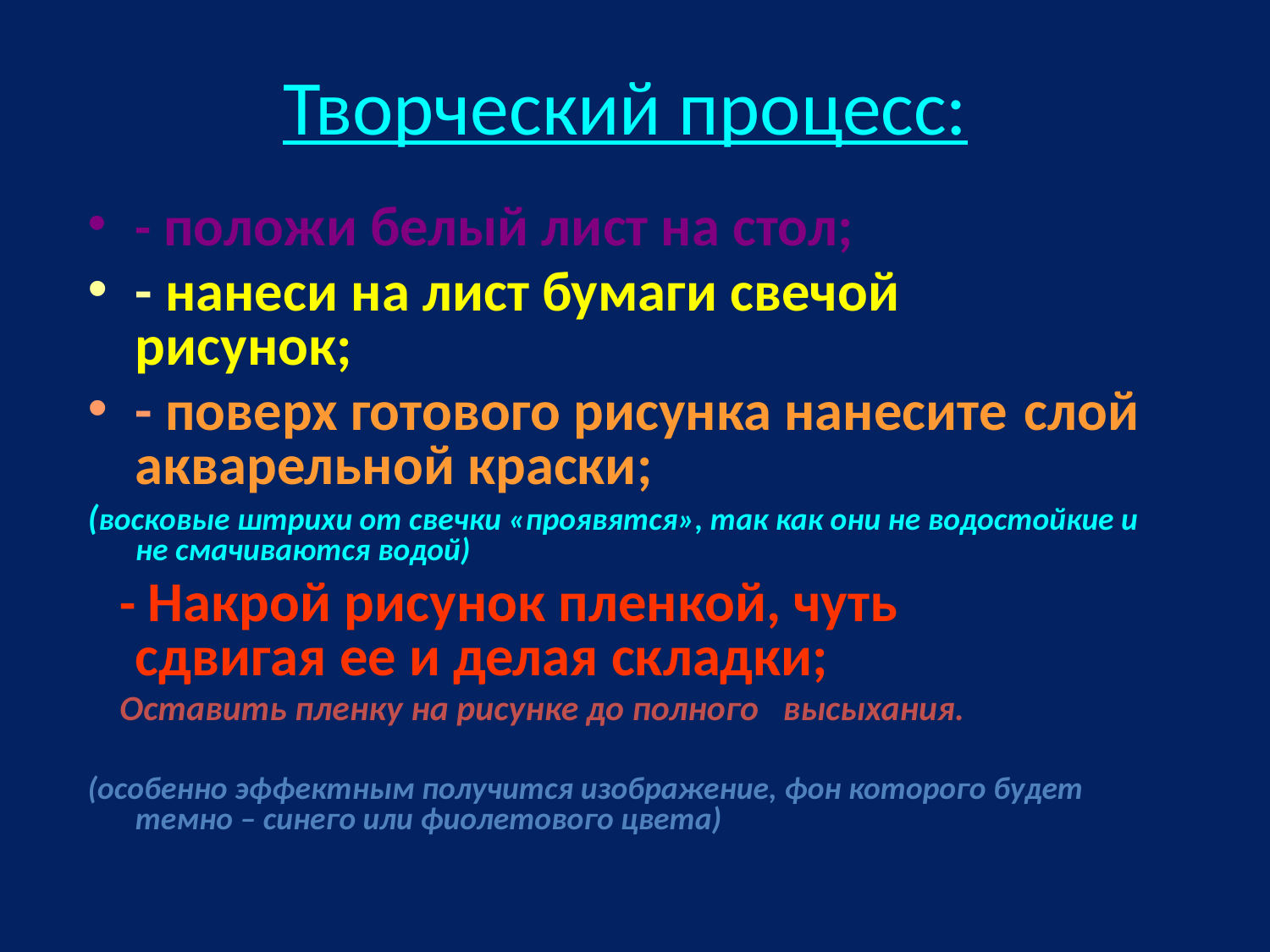

# Творческий процесс:
- положи белый лист на стол;
- нанеси на лист бумаги свечой     	рисунок;
- поверх готового рисунка нанесите 	слой акварельной краски;
(восковые штрихи от свечки «проявятся», так как они не водостойкие и не смачиваются водой)
    - Накрой рисунок пленкой, чуть  	сдвигая ее и делая складки;
    Оставить пленку на рисунке до полного   высыхания.

(особенно эффектным получится изображение, фон которого будет темно – синего или фиолетового цвета)